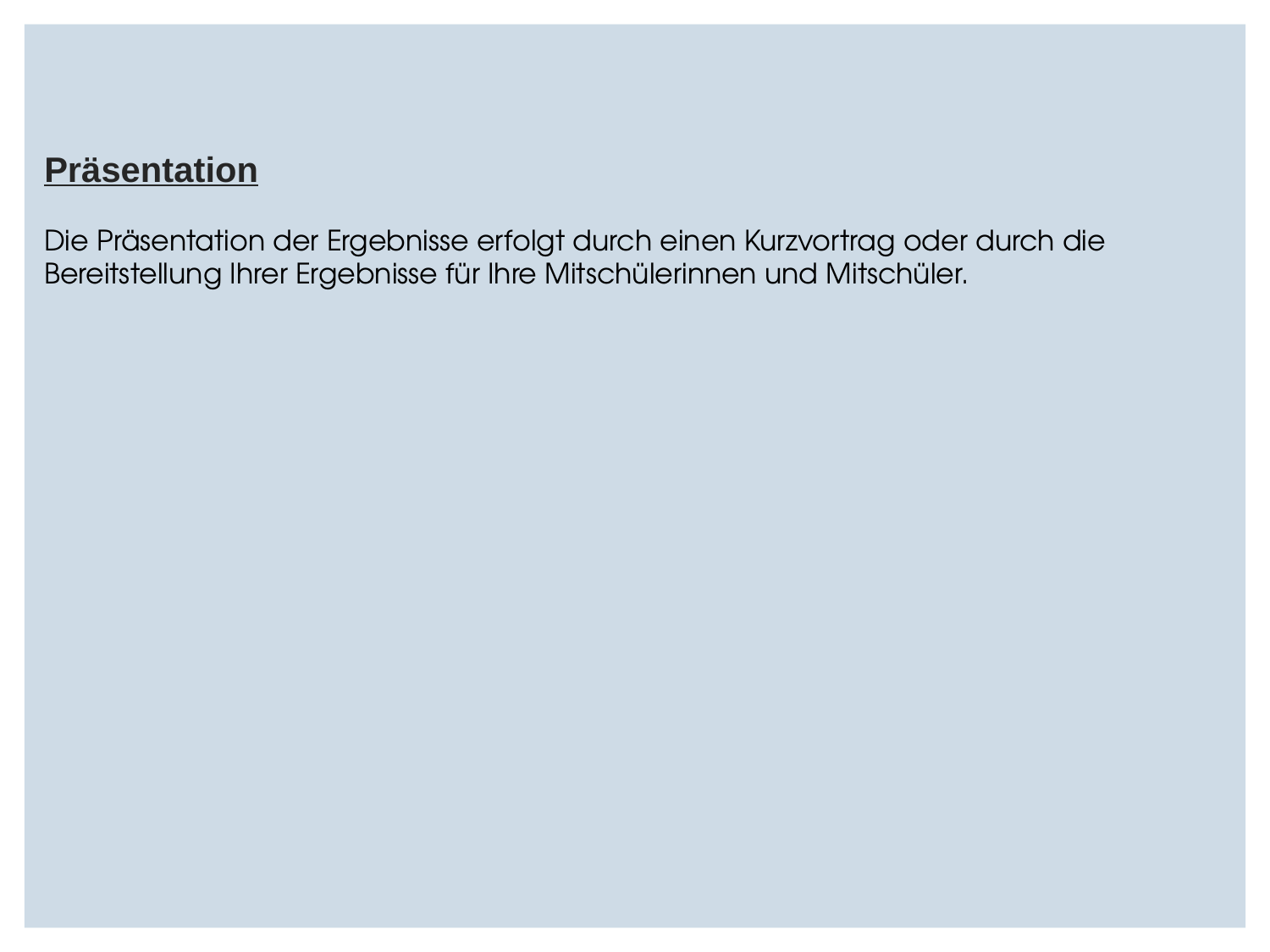

# Präsentation
Die Präsentation der Ergebnisse erfolgt durch einen Kurzvortrag oder durch die Bereitstellung Ihrer Ergebnisse für Ihre Mitschülerinnen und Mitschüler.